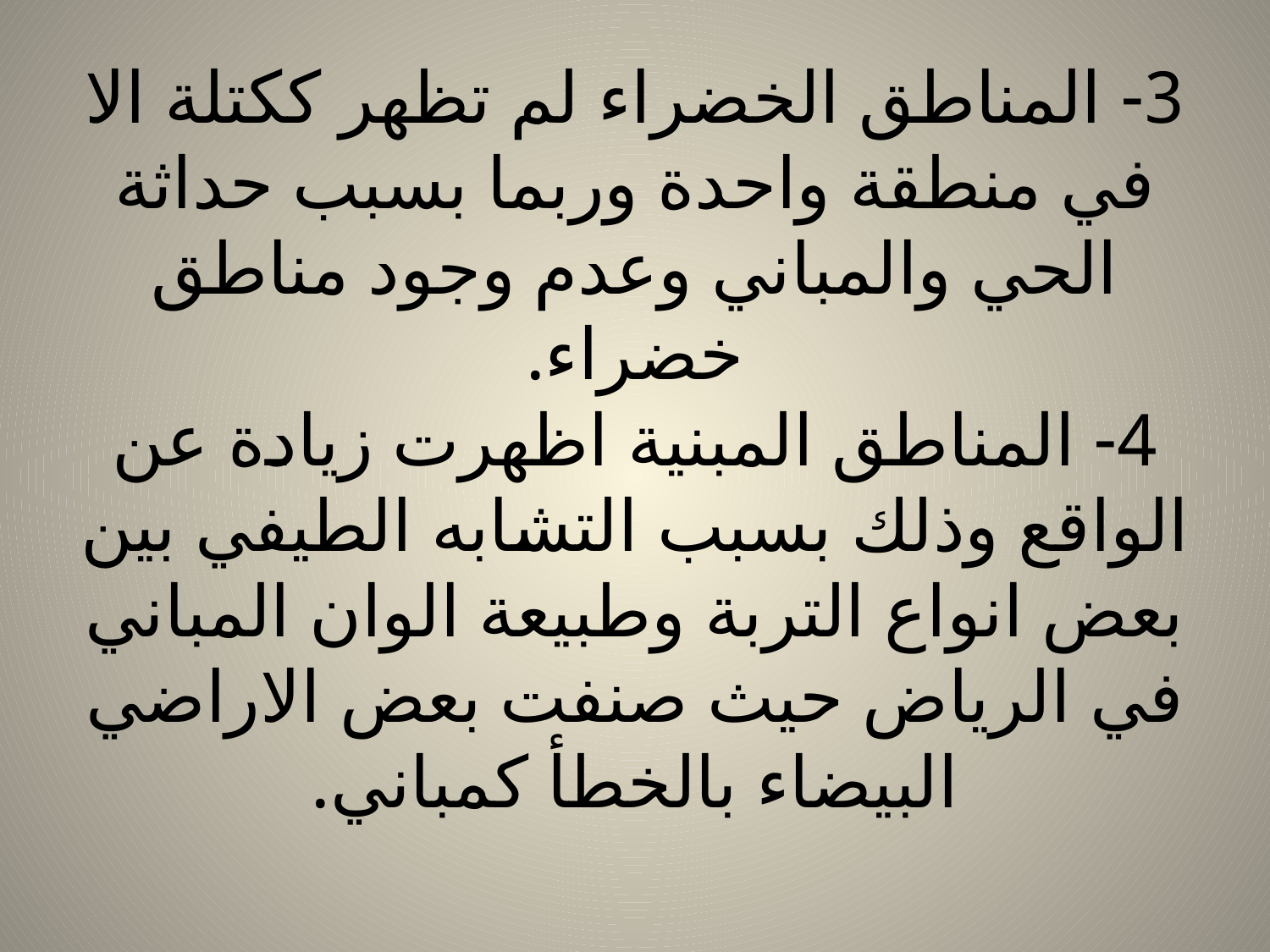

# 3- المناطق الخضراء لم تظهر ككتلة الا في منطقة واحدة وربما بسبب حداثة الحي والمباني وعدم وجود مناطق خضراء. 4- المناطق المبنية اظهرت زيادة عن الواقع وذلك بسبب التشابه الطيفي بين بعض انواع التربة وطبيعة الوان المباني في الرياض حيث صنفت بعض الاراضي البيضاء بالخطأ كمباني.